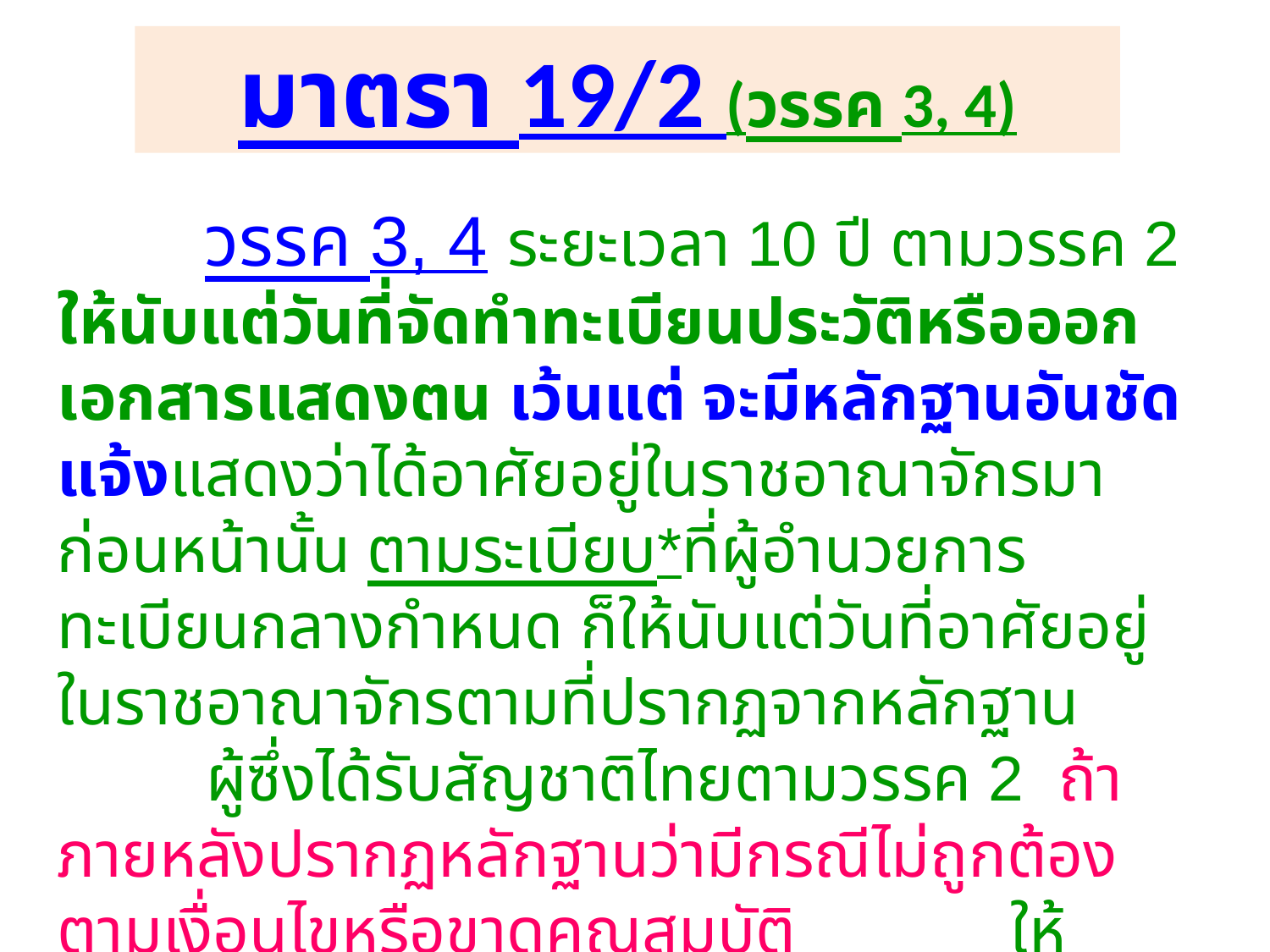

มาตรา 19/2 (วรรค 3, 4)
        วรรค 3, 4 ระยะเวลา 10 ปี ตามวรรค 2 ให้นับแต่วันที่จัดทำทะเบียนประวัติหรือออกเอกสารแสดงตน เว้นแต่ จะมีหลักฐานอันชัดแจ้งแสดงว่าได้อาศัยอยู่ในราชอาณาจักรมาก่อนหน้านั้น ตามระเบียบ*ที่ผู้อำนวยการทะเบียนกลางกำหนด ก็ให้นับแต่วันที่อาศัยอยู่ในราชอาณาจักรตามที่ปรากฏจากหลักฐาน
         ผู้ซึ่งได้รับสัญชาติไทยตามวรรค 2  ถ้าภายหลังปรากฏหลักฐานว่ามีกรณีไม่ถูกต้องตามเงื่อนไขหรือขาดคุณสมบัติ             ให้ รมว.มท. ประกาศเพิกถอนการให้สัญชาตินั้นโดยพลัน